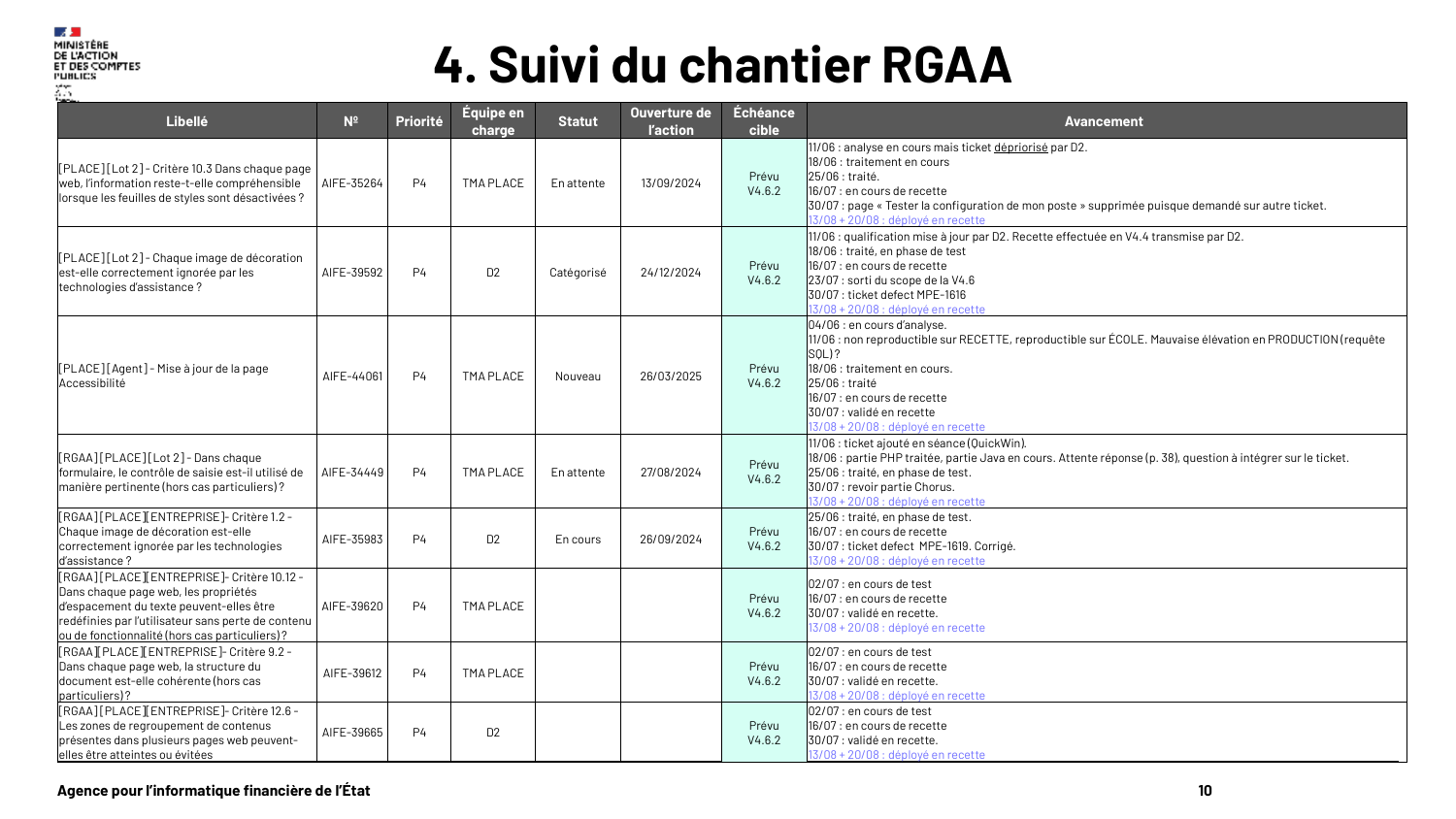

# 4. Suivi du chantier RGAA
| Libellé | Nº | Priorité | Équipe en charge | Statut | Ouverture de l’action | Échéance cible | Avancement |
| --- | --- | --- | --- | --- | --- | --- | --- |
| [PLACE] [Lot 2] - Critère 10.3 Dans chaque page web, l’information reste-t-elle compréhensible lorsque les feuilles de styles sont désactivées ? | AIFE-35264 | P4 | TMA PLACE | En attente | 13/09/2024 | Prévu V4.6.2 | 11/06 : analyse en cours mais ticket dépriorisé par D2. 18/06 : traitement en cours 25/06 : traité. 16/07 : en cours de recette 30/07 : page « Tester la configuration de mon poste » supprimée puisque demandé sur autre ticket. 13/08 + 20/08 : déployé en recette |
| [PLACE] [Lot 2] - Chaque image de décoration est-elle correctement ignorée par les technologies d’assistance ? | AIFE-39592 | P4 | D2 | Catégorisé | 24/12/2024 | Prévu V4.6.2 | 11/06 : qualification mise à jour par D2. Recette effectuée en V4.4 transmise par D2. 18/06 : traité, en phase de test 16/07 : en cours de recette 23/07 : sorti du scope de la V4.6 30/07 : ticket defect MPE-1616 13/08 + 20/08 : déployé en recette |
| [PLACE] [Agent] - Mise à jour de la page Accessibilité | AIFE-44061 | P4 | TMA PLACE | Nouveau | 26/03/2025 | Prévu V4.6.2 | 04/06 : en cours d’analyse. 11/06 : non reproductible sur RECETTE, reproductible sur ÉCOLE. Mauvaise élévation en PRODUCTION (requête SQL) ? 18/06 : traitement en cours. 25/06 : traité 16/07 : en cours de recette 30/07 : validé en recette 13/08 + 20/08 : déployé en recette |
| [RGAA] [PLACE] [Lot 2] - Dans chaque formulaire, le contrôle de saisie est-il utilisé de manière pertinente (hors cas particuliers) ? | AIFE-34449 | P4 | TMA PLACE | En attente | 27/08/2024 | Prévu V4.6.2 | 11/06 : ticket ajouté en séance (QuickWin). 18/06 : partie PHP traitée, partie Java en cours. Attente réponse (p. 38), question à intégrer sur le ticket. 25/06 : traité, en phase de test. 30/07 : revoir partie Chorus. 13/08 + 20/08 : déployé en recette |
| [RGAA] [PLACE][ENTREPRISE]- Critère 1.2 - Chaque image de décoration est-elle correctement ignorée par les technologies d’assistance ? | AIFE-35983 | P4 | D2 | En cours | 26/09/2024 | Prévu V4.6.2 | 25/06 : traité, en phase de test. 16/07 : en cours de recette 30/07 : ticket defect MPE-1619. Corrigé. 13/08 + 20/08 : déployé en recette |
| [RGAA] [PLACE][ENTREPRISE]- Critère 10.12 - Dans chaque page web, les propriétés d’espacement du texte peuvent-elles être redéfinies par l’utilisateur sans perte de contenu ou de fonctionnalité (hors cas particuliers) ? | AIFE-39620 | P4 | TMA PLACE |  |  | Prévu V4.6.2 | 02/07 : en cours de test 16/07 : en cours de recette 30/07 : validé en recette. 13/08 + 20/08 : déployé en recette |
| [RGAA][PLACE][ENTREPRISE]- Critère 9.2 - Dans chaque page web, la structure du document est-elle cohérente (hors cas particuliers) ? | AIFE-39612 | P4 | TMA PLACE |  |  | Prévu V4.6.2 | 02/07 : en cours de test 16/07 : en cours de recette 30/07 : validé en recette. 13/08 + 20/08 : déployé en recette |
| [RGAA] [PLACE][ENTREPRISE]- Critère 12.6 - Les zones de regroupement de contenus présentes dans plusieurs pages web peuvent-elles être atteintes ou évitées | AIFE-39665 | P4 | D2 |  |  | Prévu V4.6.2 | 02/07 : en cours de test 16/07 : en cours de recette 30/07 : validé en recette. 13/08 + 20/08 : déployé en recette |
Agence pour l’informatique financière de l’État
10